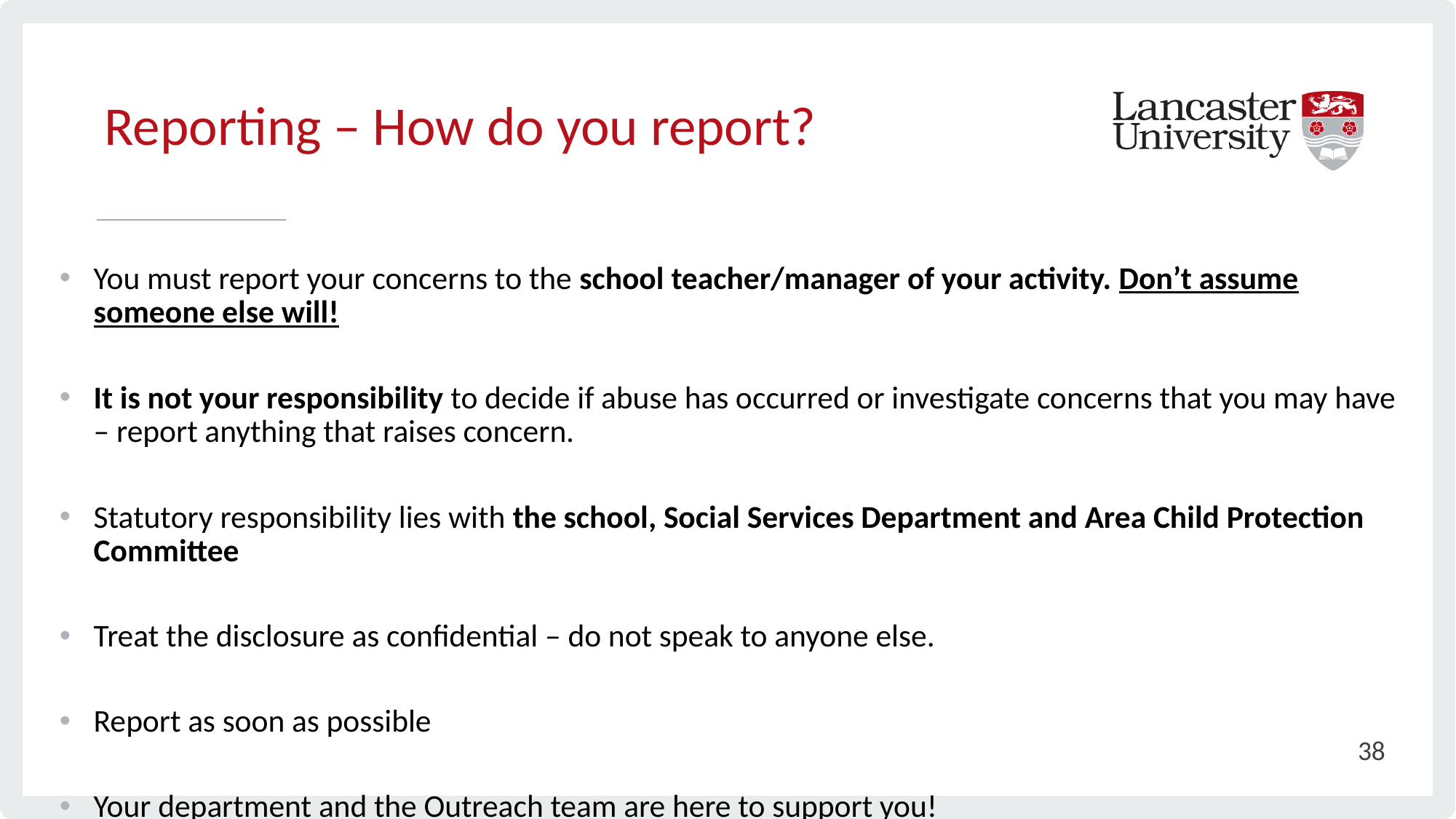

# Reporting – How do you report?

You must report your concerns to the school teacher/manager of your activity. Don’t assume someone else will!

It is not your responsibility to decide if abuse has occurred or investigate concerns that you may have – report anything that raises concern.

Statutory responsibility lies with the school, Social Services Department and Area Child Protection Committee

Treat the disclosure as confidential – do not speak to anyone else.

Report as soon as possible

Your department and the Outreach team are here to support you!

38